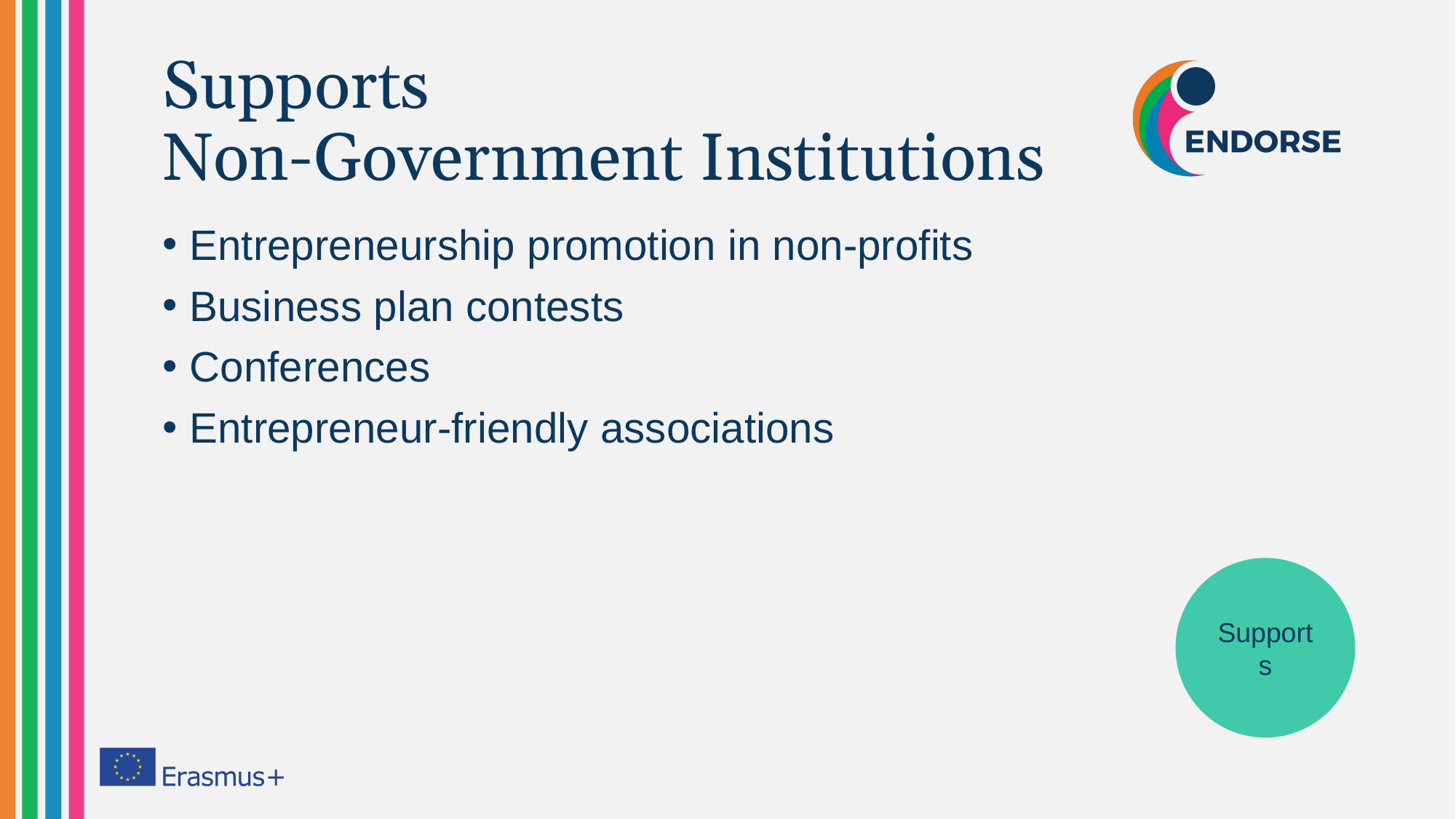

# Supports Non-Government Institutions
Entrepreneurship promotion in non-profits
Business plan contests
Conferences
Entrepreneur-friendly associations

Supports